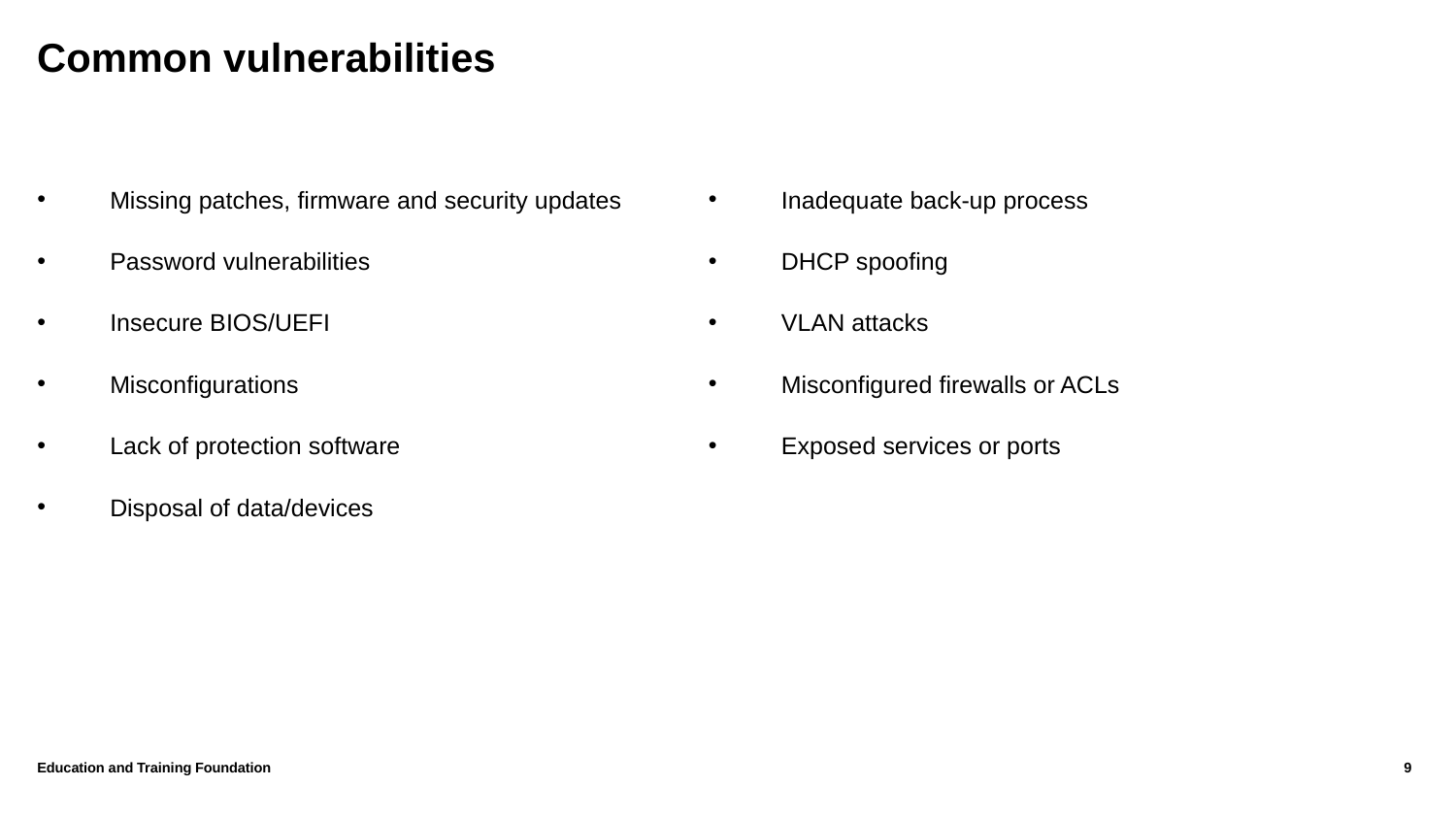

# Common vulnerabilities
Missing patches, firmware and security updates
Password vulnerabilities
Insecure BIOS/UEFI
Misconfigurations
Lack of protection software
Disposal of data/devices
Inadequate back-up process
DHCP spoofing
VLAN attacks
Misconfigured firewalls or ACLs
Exposed services or ports
Education and Training Foundation
9